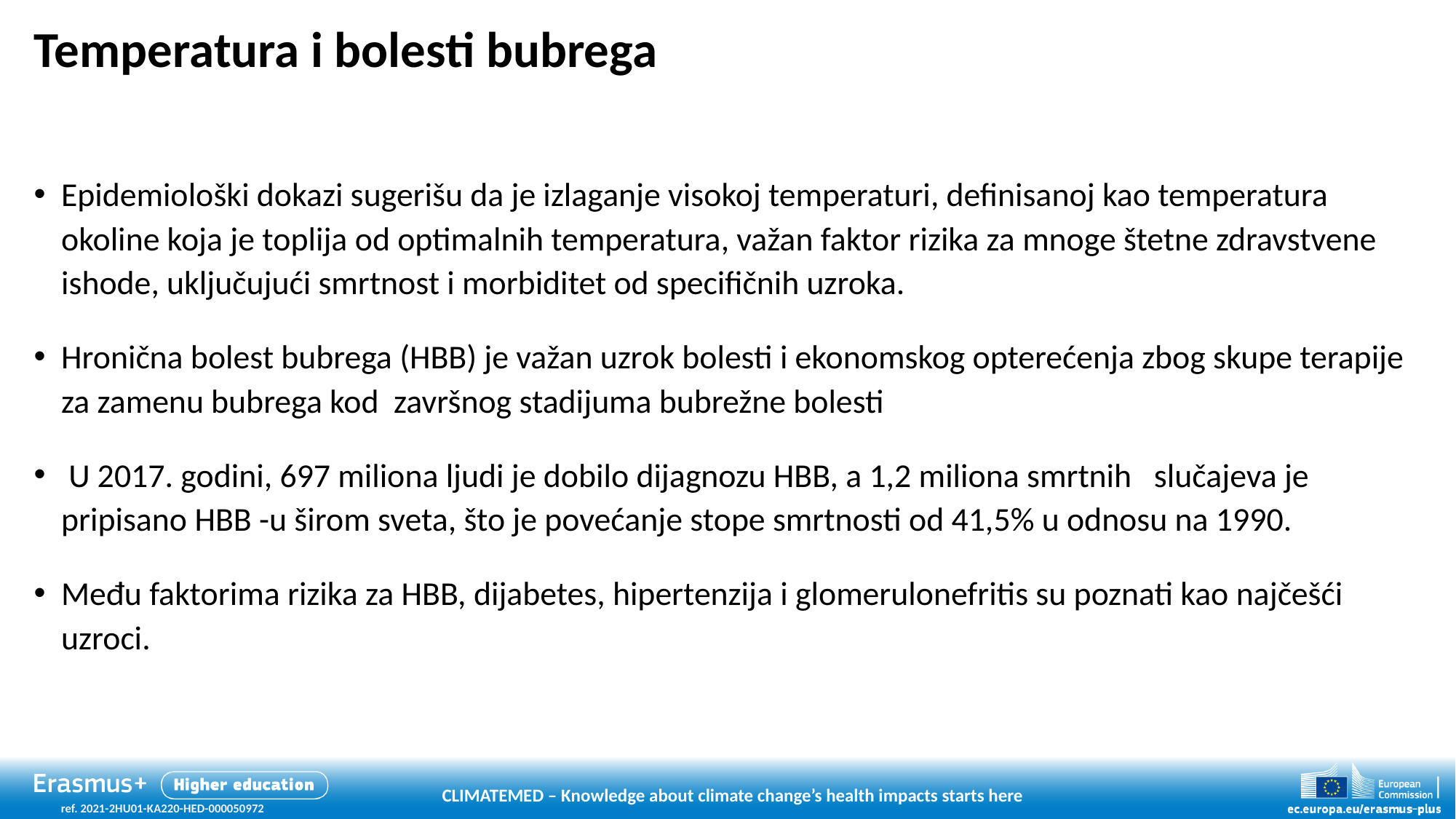

# Temperatura i bolesti bubrega
Epidemiološki dokazi sugerišu da je izlaganje visokoj temperaturi, definisanoj kao temperatura okoline koja je toplija od optimalnih temperatura, važan faktor rizika za mnoge štetne zdravstvene ishode, uključujući smrtnost i morbiditet od specifičnih uzroka.
Hronična bolest bubrega (HBB) je važan uzrok bolesti i ekonomskog opterećenja zbog skupe terapije za zamenu bubrega kod  završnog stadijuma bubrežne bolesti
 U 2017. godini, 697 miliona ljudi je dobilo dijagnozu HBB, a 1,2 miliona smrtnih   slučajeva je pripisano HBB -u širom sveta, što je povećanje stope smrtnosti od 41,5% u odnosu na 1990.
Među faktorima rizika za HBB, dijabetes, hipertenzija i glomerulonefritis su poznati kao najčešći uzroci.